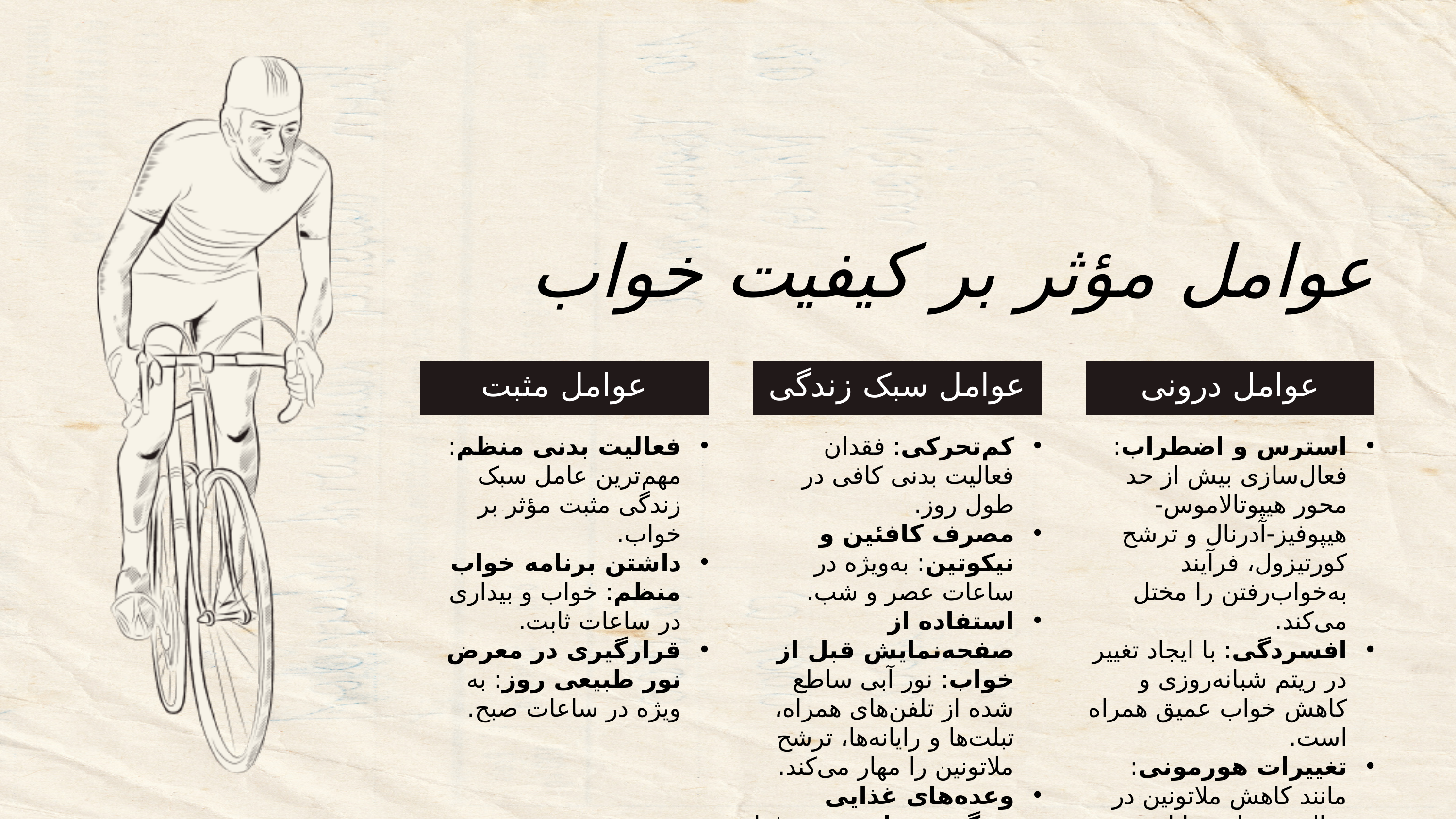

عوامل مؤثر بر کیفیت خواب
عوامل درونی

عوامل سبک زندگی

عوامل مثبت

استرس و اضطراب: فعال‌سازی بیش از حد محور هیپوتالاموس-هیپوفیز-آدرنال و ترشح کورتیزول، فرآیند به‌خواب‌رفتن را مختل می‌کند.
افسردگی: با ایجاد تغییر در ریتم شبانه‌روزی و کاهش خواب عمیق همراه است.
تغییرات هورمونی: مانند کاهش ملاتونین در سالمندی یا نوسانات هورمونی در دوران قاعدگی و یائسگی.
کم‌تحرکی: فقدان فعالیت بدنی کافی در طول روز.
مصرف کافئین و نیکوتین: به‌ویژه در ساعات عصر و شب.
استفاده از صفحه‌نمایش قبل از خواب: نور آبی ساطع شده از تلفن‌های همراه، تبلت‌ها و رایانه‌ها، ترشح ملاتونین را مهار می‌کند.
وعده‌های غذایی سنگین شبانه: هضم غذا در زمان خواب، کیفیت آن را کاهش می‌دهد.
فعالیت بدنی منظم: مهم‌ترین عامل سبک زندگی مثبت مؤثر بر خواب.
داشتن برنامه خواب منظم: خواب و بیداری در ساعات ثابت.
قرارگیری در معرض نور طبیعی روز: به ویژه در ساعات صبح.